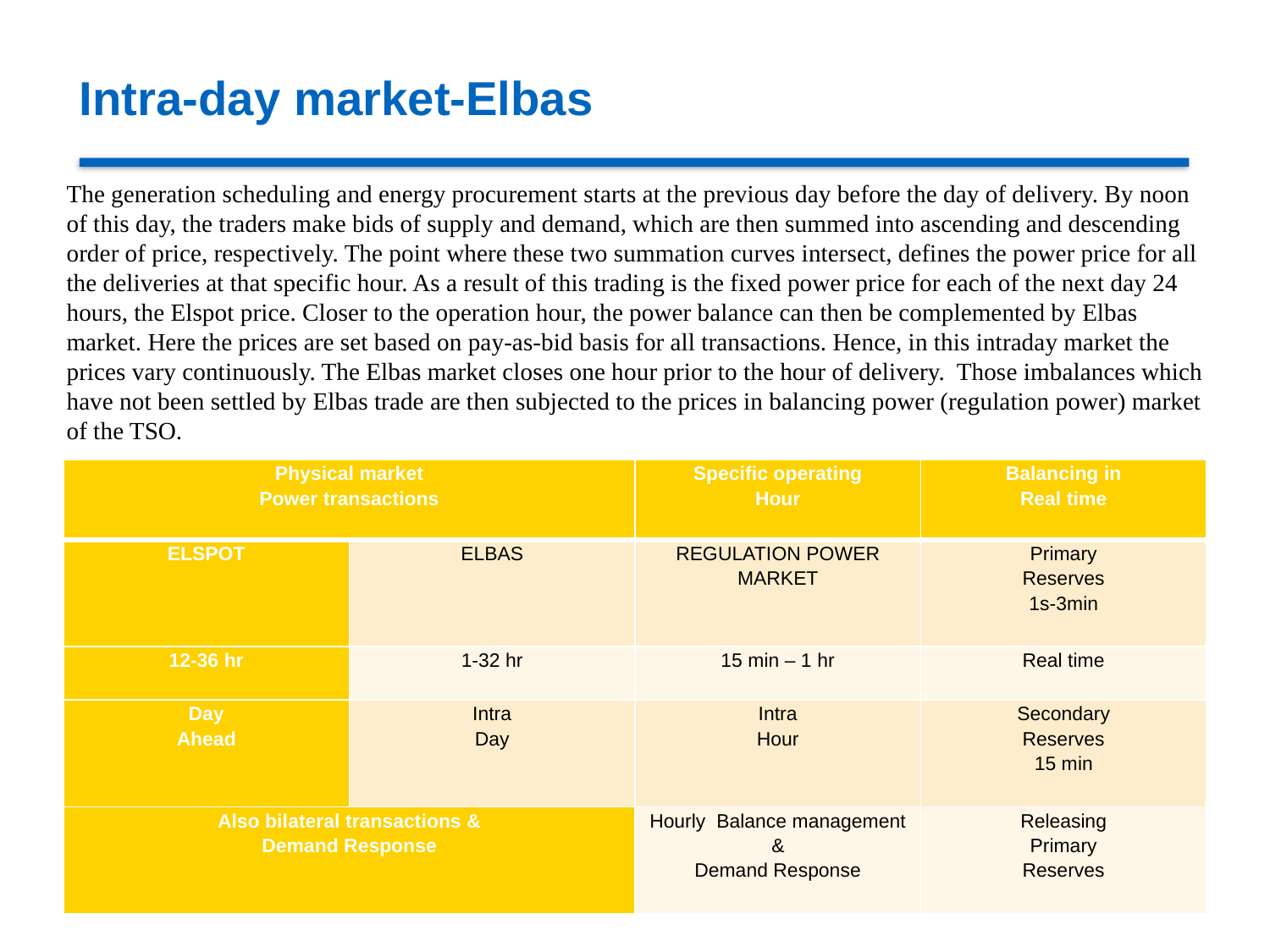

# Intra-day market-Elbas
The generation scheduling and energy procurement starts at the previous day before the day of delivery. By noon of this day, the traders make bids of supply and demand, which are then summed into ascending and descending order of price, respectively. The point where these two summation curves intersect, defines the power price for all the deliveries at that specific hour. As a result of this trading is the fixed power price for each of the next day 24 hours, the Elspot price. Closer to the operation hour, the power balance can then be complemented by Elbas market. Here the prices are set based on pay-as-bid basis for all transactions. Hence, in this intraday market the prices vary continuously. The Elbas market closes one hour prior to the hour of delivery.  Those imbalances which have not been settled by Elbas trade are then subjected to the prices in balancing power (regulation power) market of the TSO.
| Physical market Power transactions |  | Specific operating Hour | Balancing in Real time |
| --- | --- | --- | --- |
| ELSPOT | ELBAS | REGULATION POWER MARKET | Primary Reserves 1s-3min |
| 12-36 hr | 1-32 hr | 15 min – 1 hr | Real time |
| Day Ahead | Intra Day | Intra Hour | Secondary Reserves 15 min |
| Also bilateral transactions & Demand Response |  | Hourly Balance management & Demand Response | Releasing Primary Reserves |

05.03.2019
Page 8